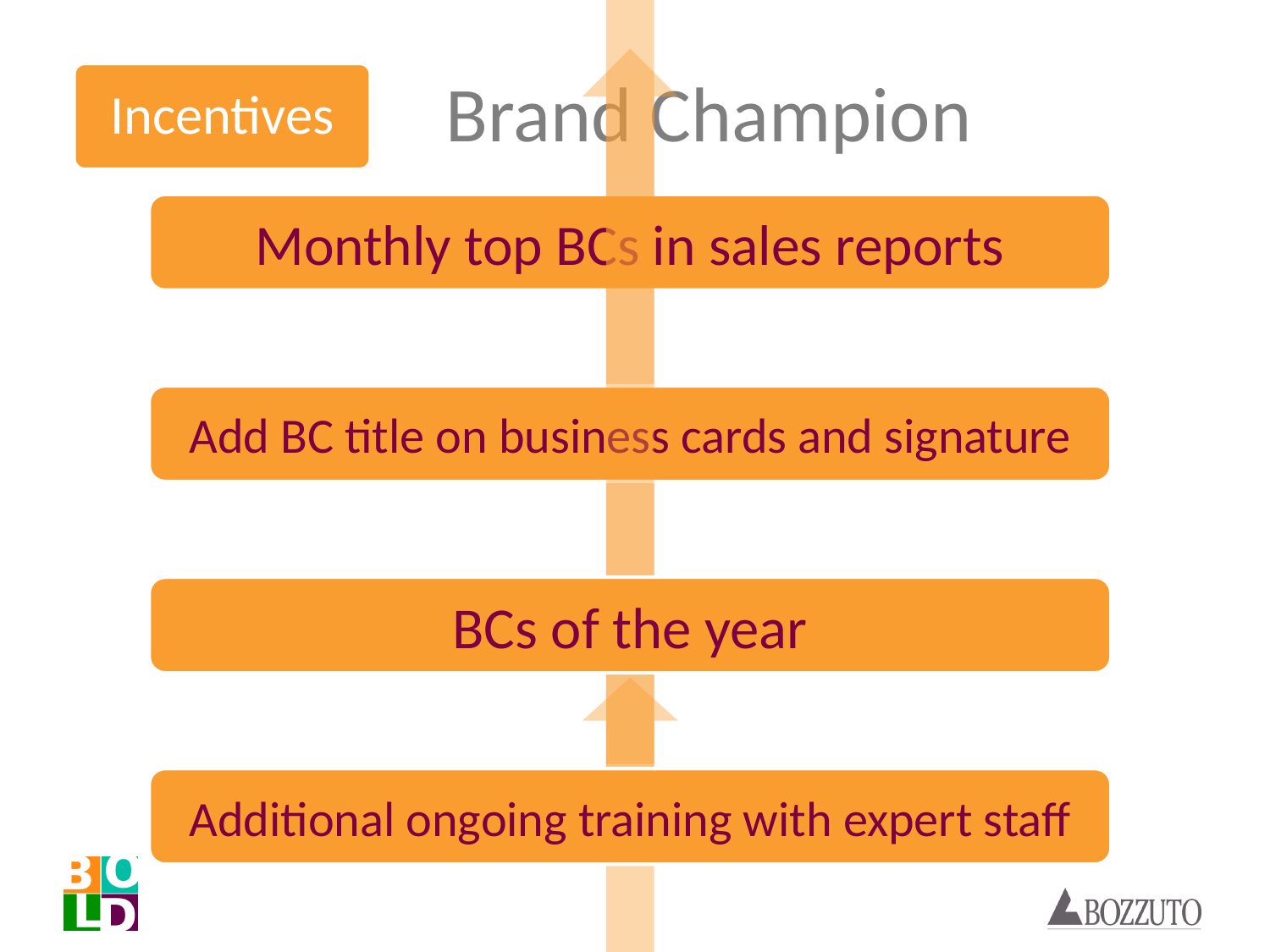

# Brand Champion

Incentives
Monthly top BCs in sales reports
BCs of the year
Additional ongoing training with expert staff
Add BC title on business cards and signature